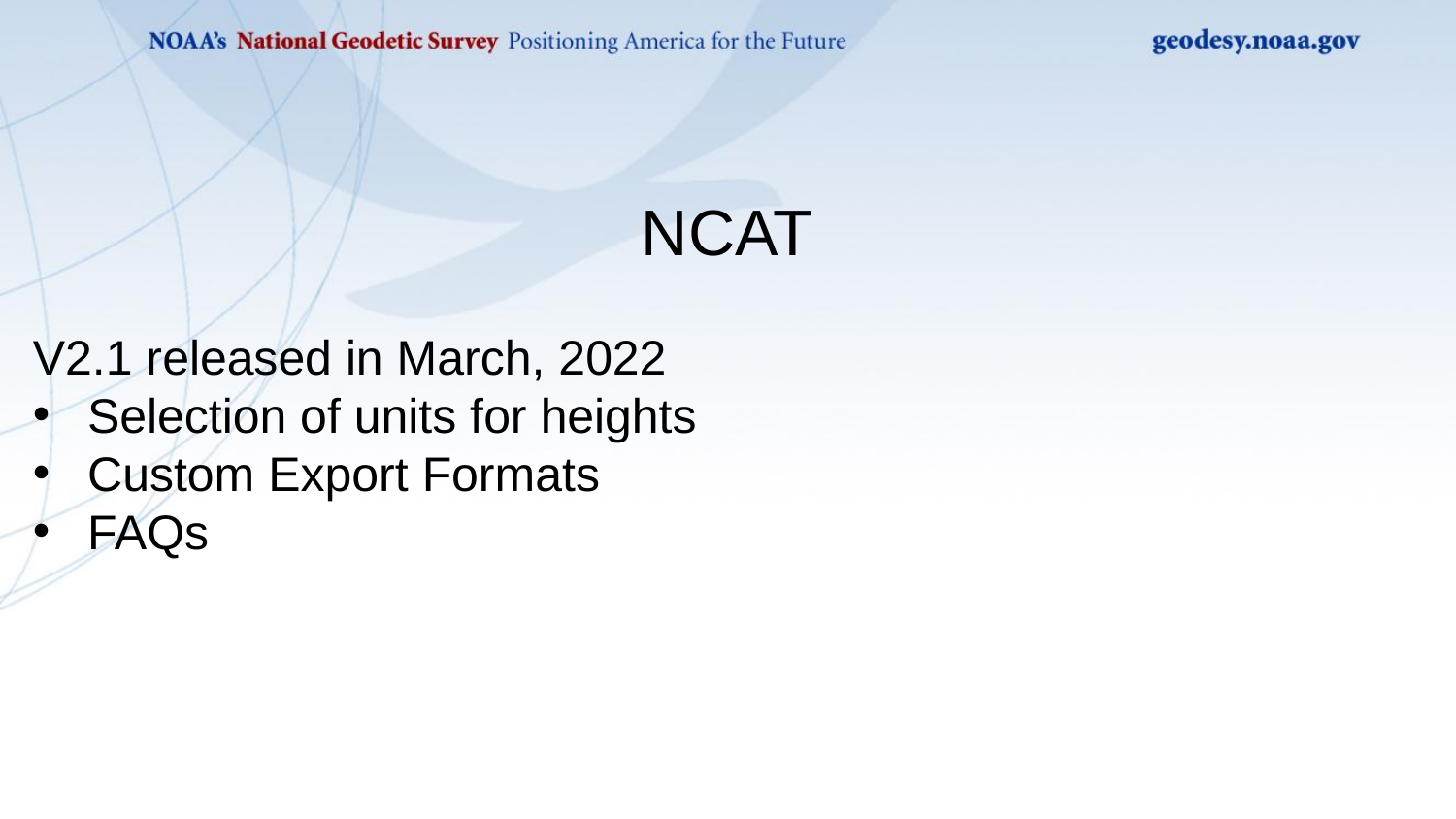

NCAT

V2.1 released in March, 2022
Selection of units for heights
Custom Export Formats
FAQs